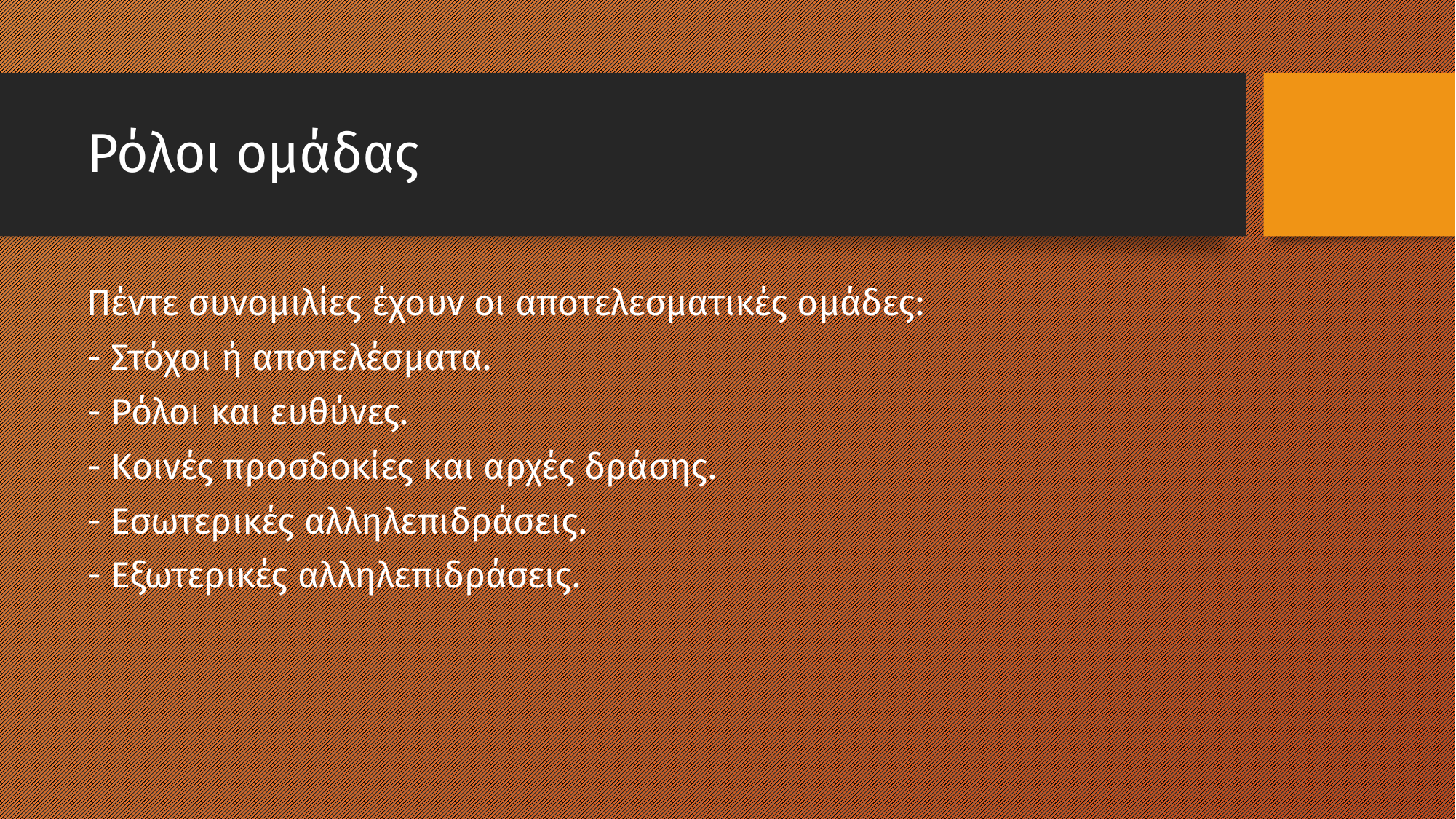

# Ρόλοι ομάδας
Πέντε συνομιλίες έχουν οι αποτελεσματικές ομάδες:
- Στόχοι ή αποτελέσματα.
- Ρόλοι και ευθύνες.
- Κοινές προσδοκίες και αρχές δράσης.
- Εσωτερικές αλληλεπιδράσεις.
- Εξωτερικές αλληλεπιδράσεις.